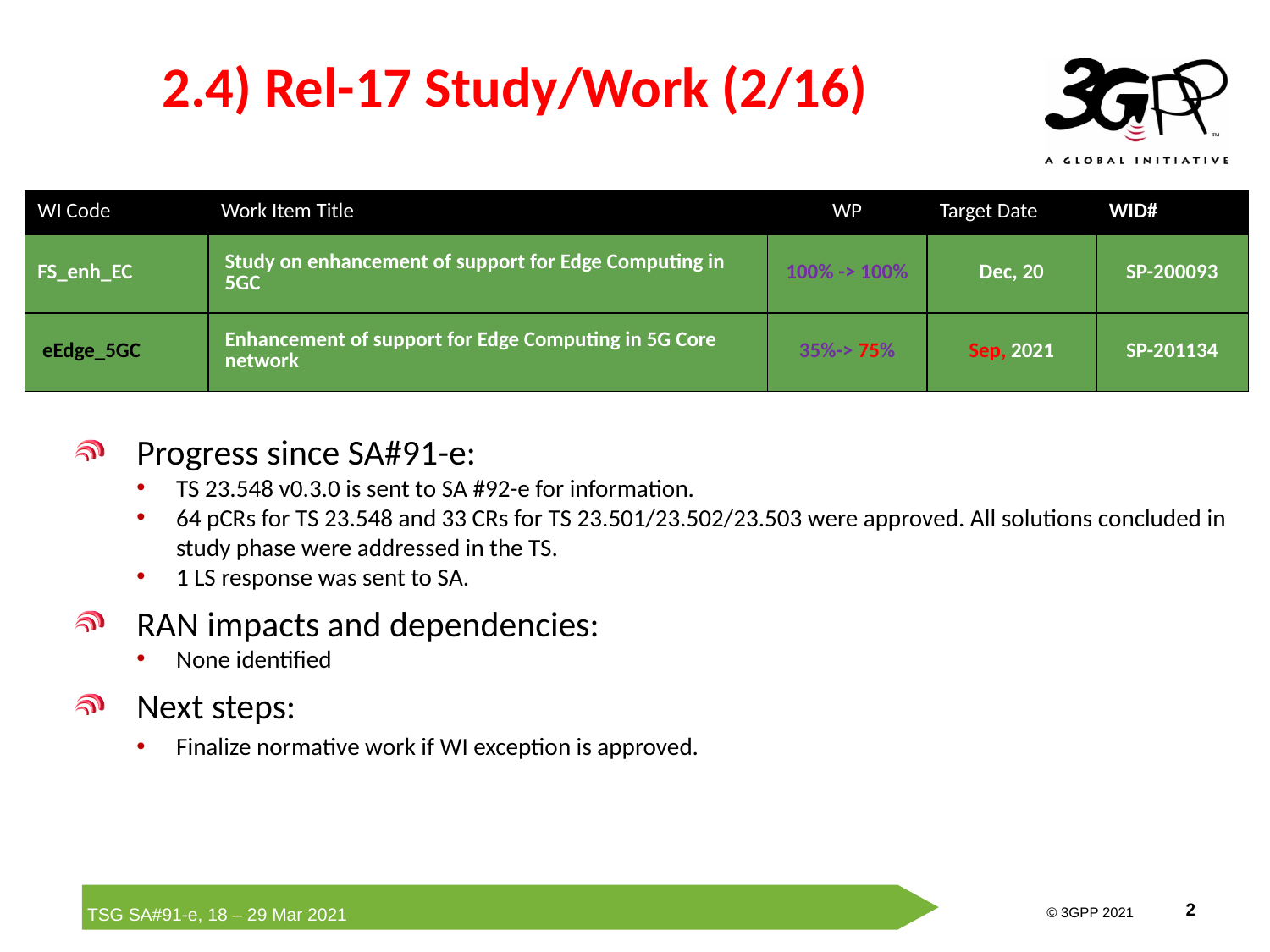

2.4) Rel-17 Study/Work (2/16)
| WI Code | Work Item Title | WP | Target Date | WID# |
| --- | --- | --- | --- | --- |
| FS\_enh\_EC | Study on enhancement of support for Edge Computing in 5GC | 100% -> 100% | Dec, 20 | SP-200093 |
| eEdge\_5GC | Enhancement of support for Edge Computing in 5G Core network | 35%-> 75% | Sep, 2021 | SP-201134 |
Progress since SA#91-e:
TS 23.548 v0.3.0 is sent to SA #92-e for information.
64 pCRs for TS 23.548 and 33 CRs for TS 23.501/23.502/23.503 were approved. All solutions concluded in study phase were addressed in the TS.
1 LS response was sent to SA.
RAN impacts and dependencies:
None identified
Next steps:
Finalize normative work if WI exception is approved.